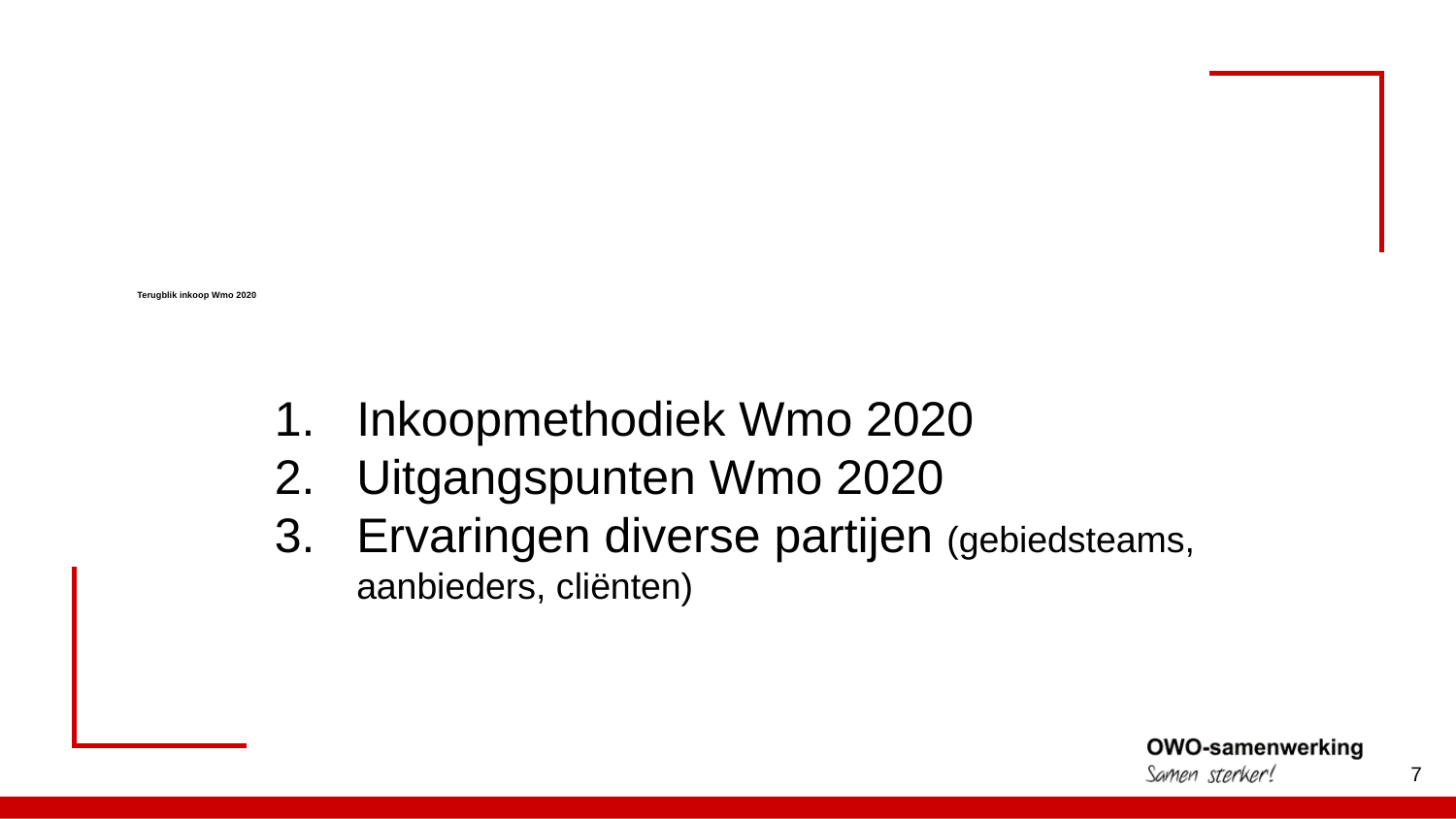

# Terugblik inkoop Wmo 2020
Inkoopmethodiek Wmo 2020
Uitgangspunten Wmo 2020
Ervaringen diverse partijen (gebiedsteams, aanbieders, cliënten)
7